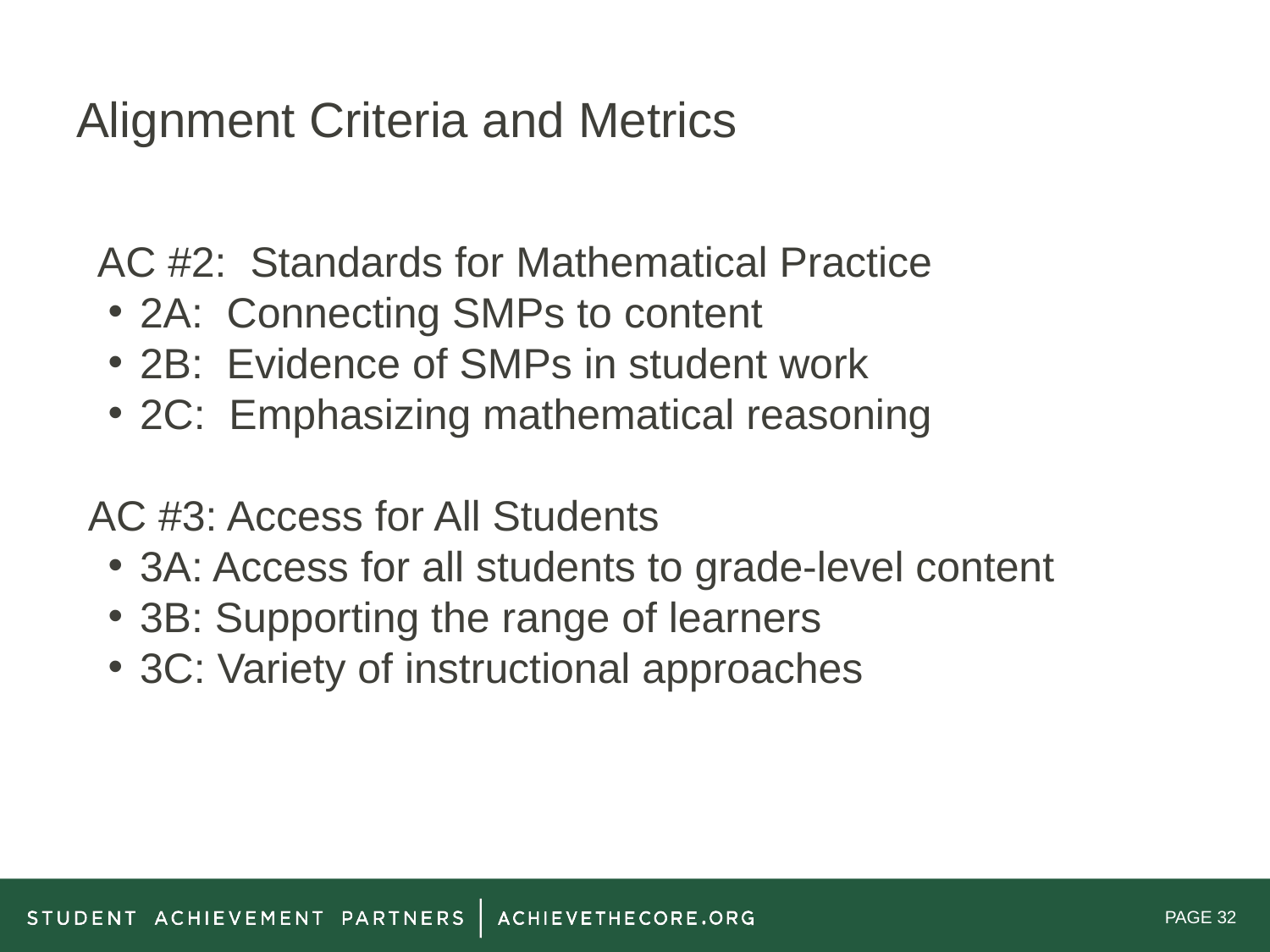

# Alignment Criteria and Metrics
AC #2:  Standards for Mathematical Practice
2A:  Connecting SMPs to content
2B:  Evidence of SMPs in student work
2C:  Emphasizing mathematical reasoning

 AC #3: Access for All Students
3A: Access for all students to grade-level content
3B: Supporting the range of learners
3C: Variety of instructional approaches